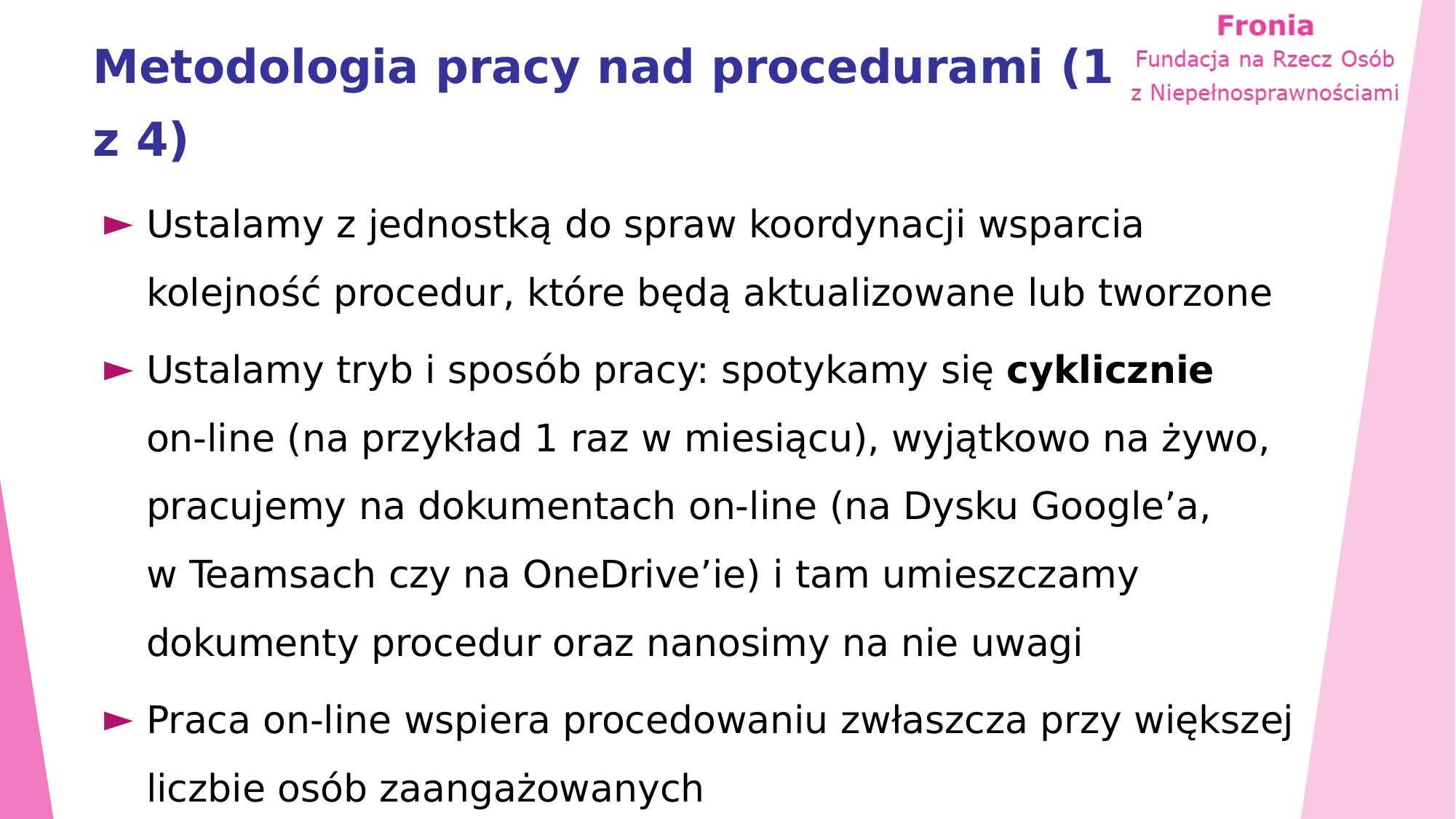

# Metodologia pracy nad procedurami (1 z 4)
Ustalamy z jednostką do spraw koordynacji wsparcia kolejność procedur, które będą aktualizowane lub tworzone
Ustalamy tryb i sposób pracy: spotykamy się cyklicznie on‑line (na przykład 1 raz w miesiącu), wyjątkowo na żywo, pracujemy na dokumentach on-line (na Dysku Google’a, w Teamsach czy na OneDrive’ie) i tam umieszczamy dokumenty procedur oraz nanosimy na nie uwagi
Praca on‑line wspiera procedowaniu zwłaszcza przy większej liczbie osób zaangażowanych